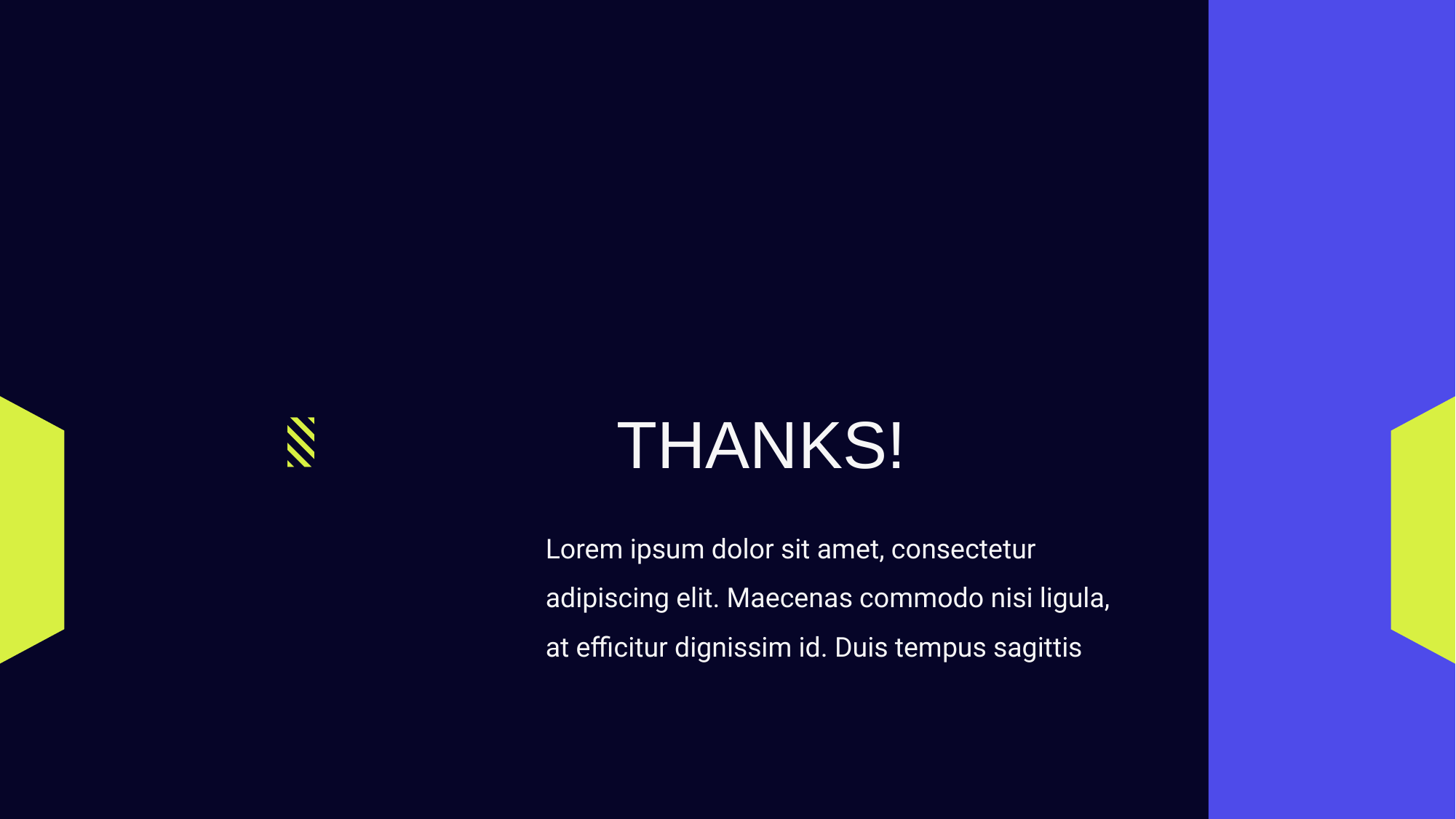

THANKS!

Lorem ipsum dolor sit amet, consectetur adipiscing elit. Maecenas commodo nisi ligula, at efficitur dignissim id. Duis tempus sagittis